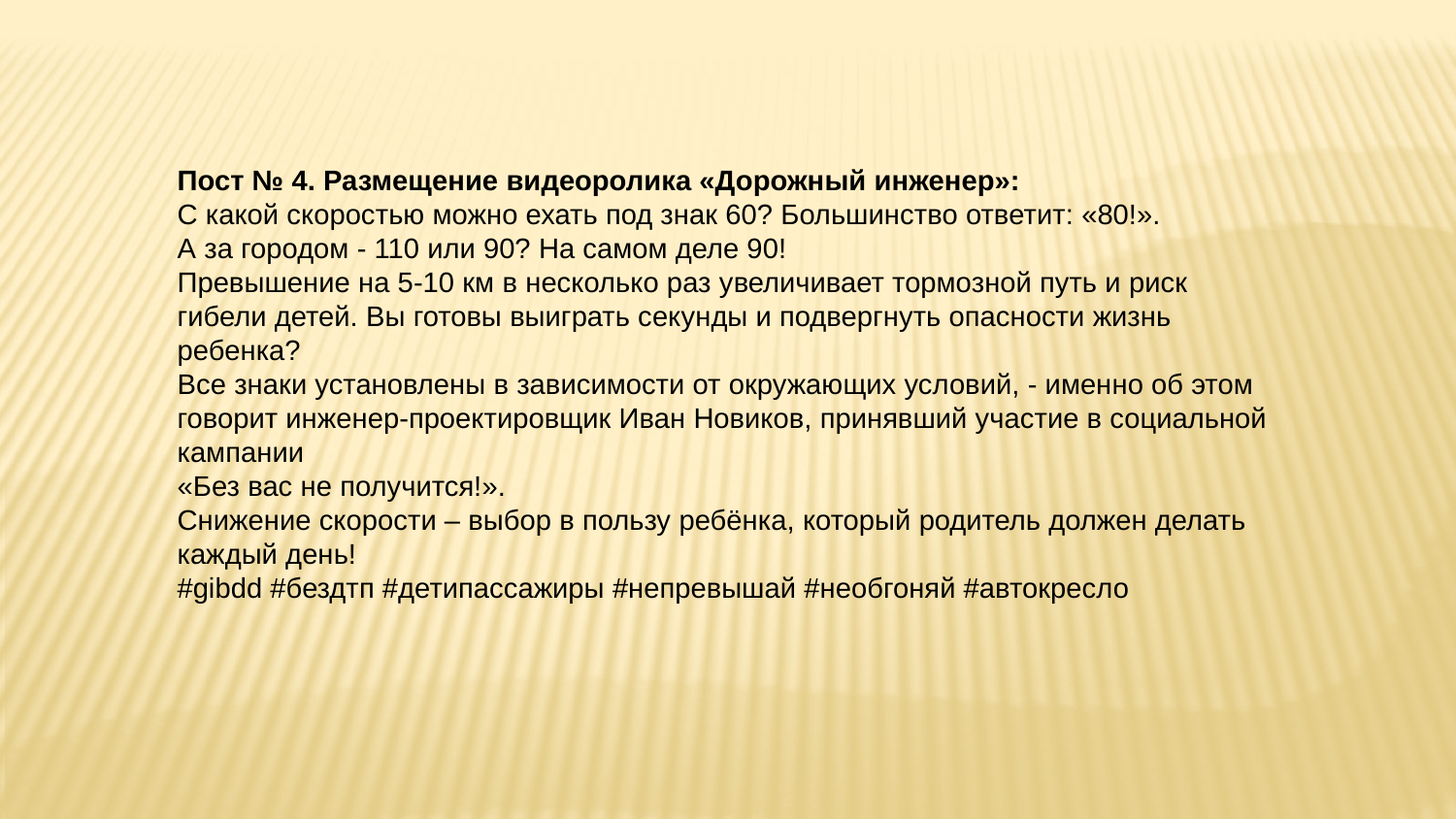

Пост № 4. Размещение видеоролика «Дорожный инженер»:
С какой скоростью можно ехать под знак 60? Большинство ответит: «80!».
А за городом - 110 или 90? На самом деле 90!
Превышение на 5-10 км в несколько раз увеличивает тормозной путь и риск гибели детей. Вы готовы выиграть секунды и подвергнуть опасности жизнь ребенка?
Все знаки установлены в зависимости от окружающих условий, - именно об этом
говорит инженер-проектировщик Иван Новиков, принявший участие в социальной кампании
«Без вас не получится!».
Снижение скорости – выбор в пользу ребёнка, который родитель должен делать
каждый день!
#gibdd #бездтп #детипассажиры #непревышай #необгоняй #автокресло